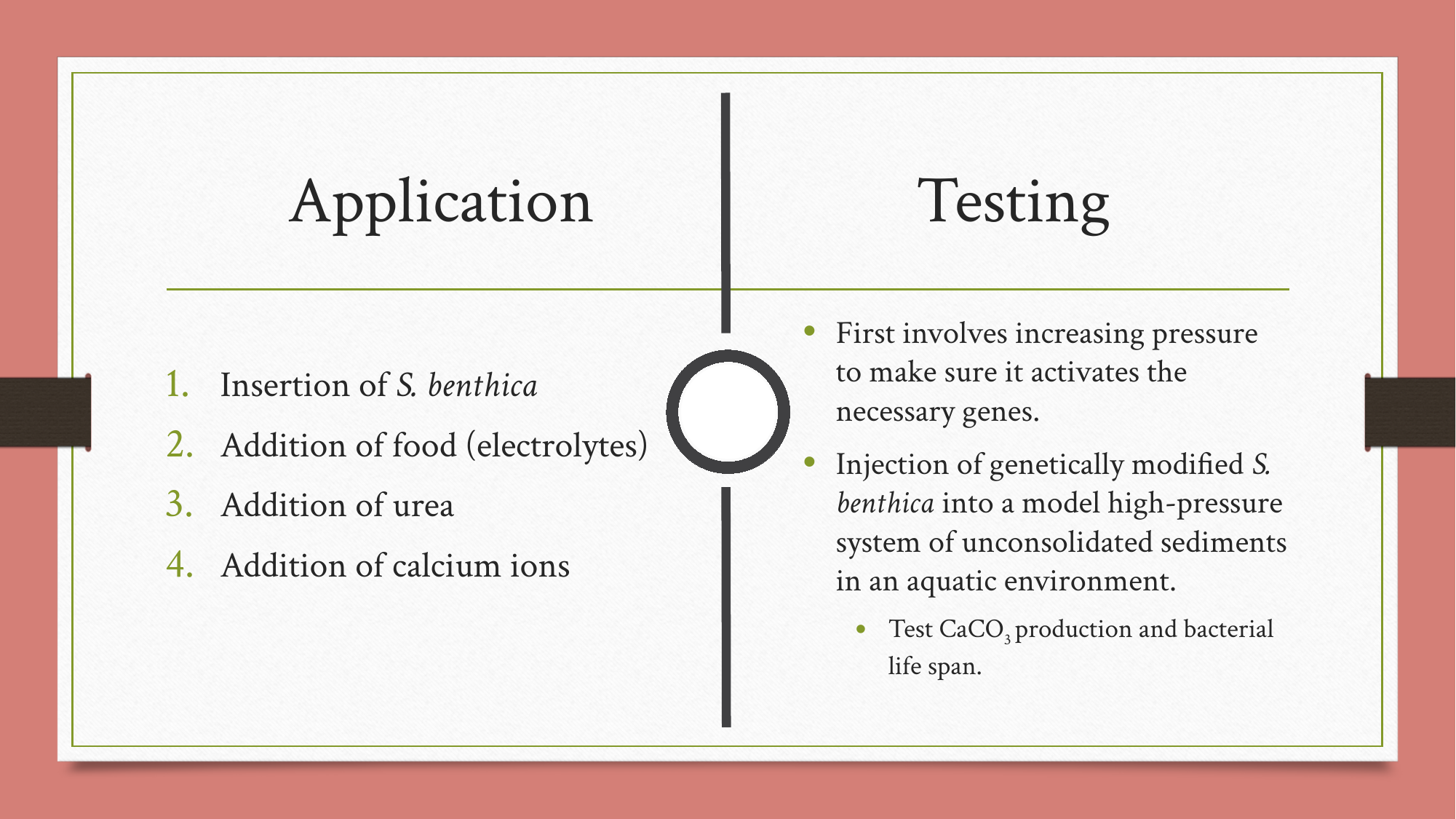

# Application
Testing
First involves increasing pressure to make sure it activates the necessary genes.
Injection of genetically modified S. benthica into a model high-pressure system of unconsolidated sediments in an aquatic environment.
Test CaCO3 production and bacterial life span.

Insertion of S. benthica
Addition of food (electrolytes)
Addition of urea
Addition of calcium ions